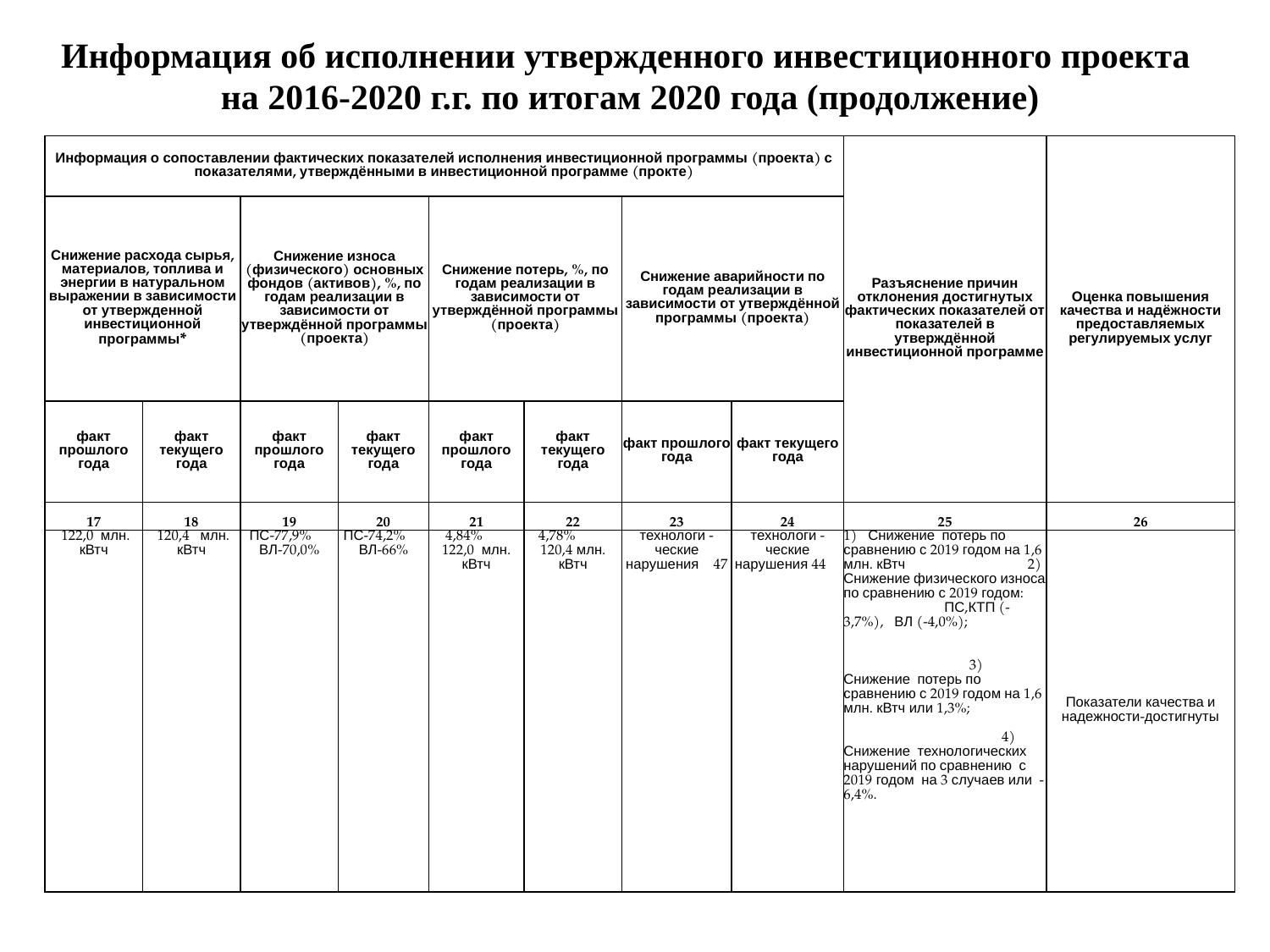

Информация об исполнении утвержденного инвестиционного проекта
на 2016-2020 г.г. по итогам 2020 года (продолжение)
| Информация о сопоставлении фактических показателей исполнения инвестиционной программы (проекта) с показателями, утверждёнными в инвестиционной программе (прокте) |  |  |  |  |  |  |  | Разъяснение причин отклонения достигнутых фактических показателей от показателей в утверждённой инвестиционной программе | Оценка повышения качества и надёжности предоставляемых регулируемых услуг |
| --- | --- | --- | --- | --- | --- | --- | --- | --- | --- |
| Снижение расхода сырья, материалов, топлива и энергии в натуральном выражении в зависимости от утвержденной инвестиционной программы\* |  | Снижение износа (физического) основных фондов (активов), %, по годам реализации в зависимости от утверждённой программы (проекта) |  | Снижение потерь, %, по годам реализации в зависимости от утверждённой программы (проекта) |  | Снижение аварийности по годам реализации в зависимости от утверждённой программы (проекта) |  |  |  |
| факт прошлого года | факт текущего года | факт прошлого года | факт текущего года | факт прошлого года | факт текущего года | факт прошлого года | факт текущего года |  |  |
| 17 | 18 | 19 | 20 | 21 | 22 | 23 | 24 | 25 | 26 |
| 122,0 млн. кВтч | 120,4 млн. кВтч | ПС-77,9% ВЛ-70,0% | ПС-74,2% ВЛ-66% | 4,84% 122,0 млн. кВтч | 4,78% 120,4 млн. кВтч | технологи -ческие нарушения 47 | технологи -ческие нарушения 44 | 1) Снижение потерь по сравнению с 2019 годом на 1,6 млн. кВтч 2) Снижение физического износа по сравнению с 2019 годом: ПС,КТП (-3,7%), ВЛ (-4,0%); 3) Снижение потерь по сравнению с 2019 годом на 1,6 млн. кВтч или 1,3%; 4) Снижение технологических нарушений по сравнению с 2019 годом на 3 случаев или -6,4%. | Показатели качества и надежности-достигнуты |